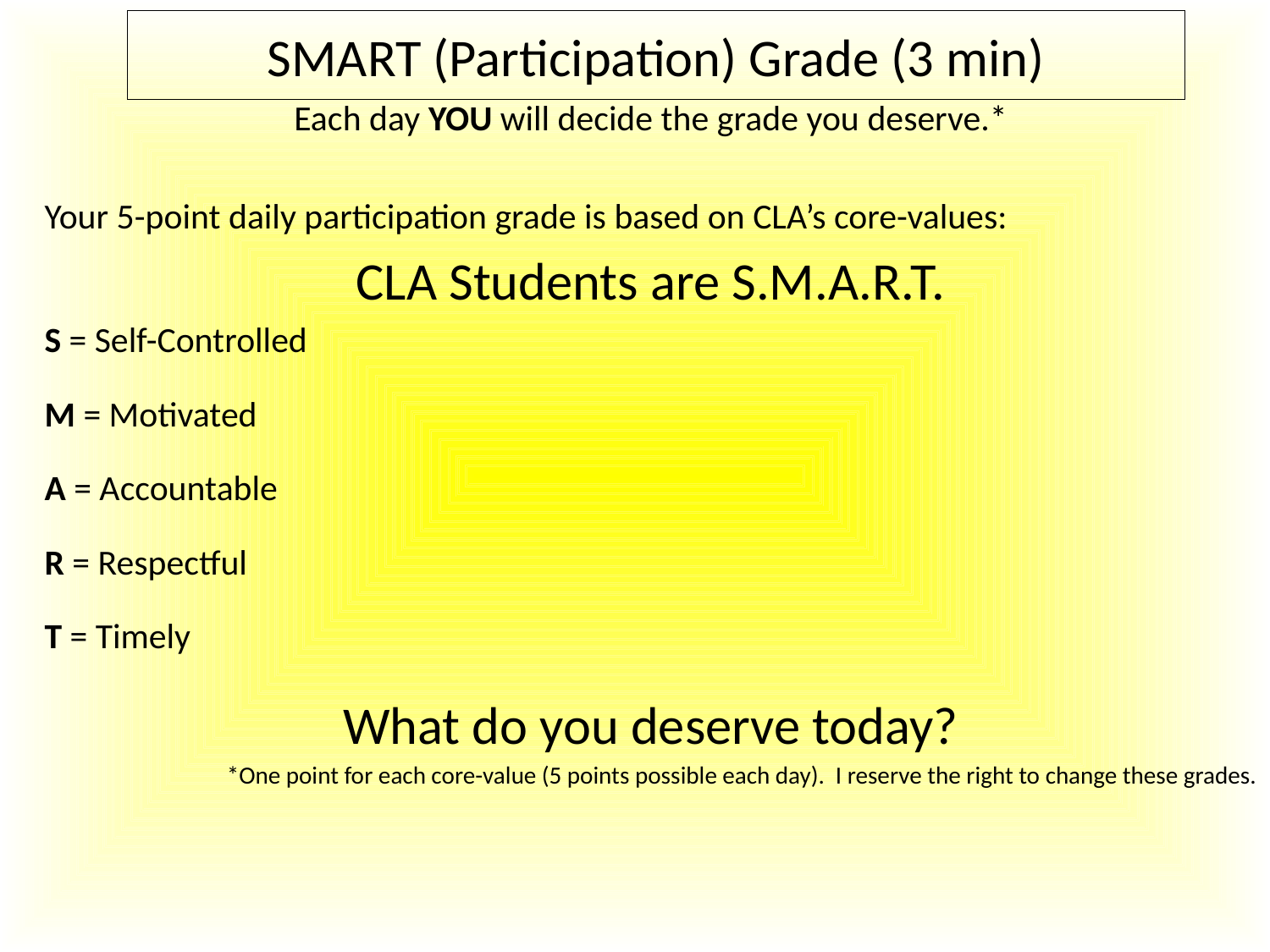

SMART (Participation) Grade (3 min)
Each day YOU will decide the grade you deserve.*

Your 5-point daily participation grade is based on CLA’s core-values:
CLA Students are S.M.A.R.T.
S = Self-Controlled
M = Motivated
A = Accountable
R = Respectful
T = Timely
What do you deserve today?
*One point for each core-value (5 points possible each day).  I reserve the right to change these grades.